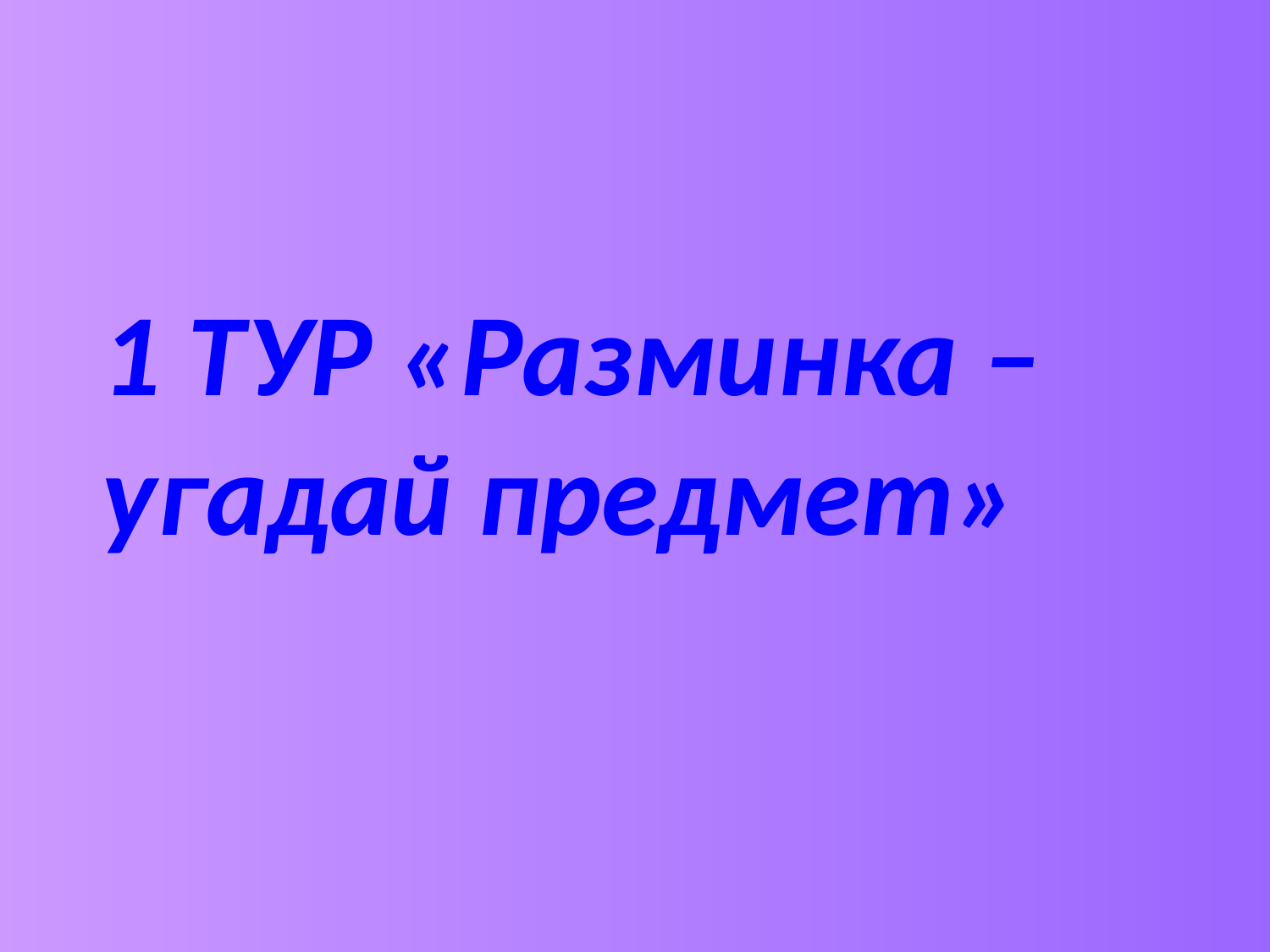

1 ТУР «Разминка – угадай предмет»
#